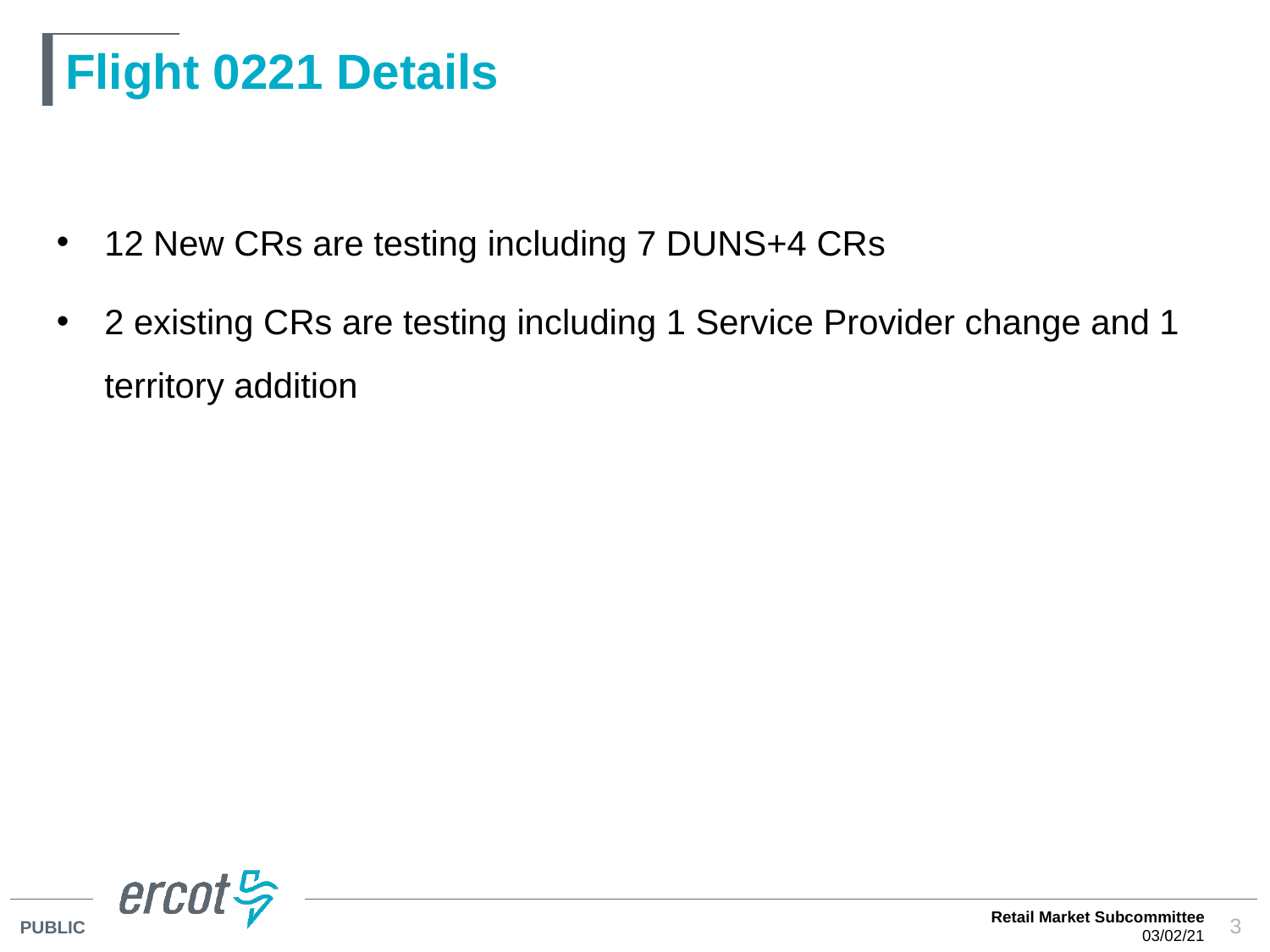

# Flight 0221 Details
12 New CRs are testing including 7 DUNS+4 CRs
2 existing CRs are testing including 1 Service Provider change and 1 territory addition

Retail Market Subcommittee
03/02/21
3